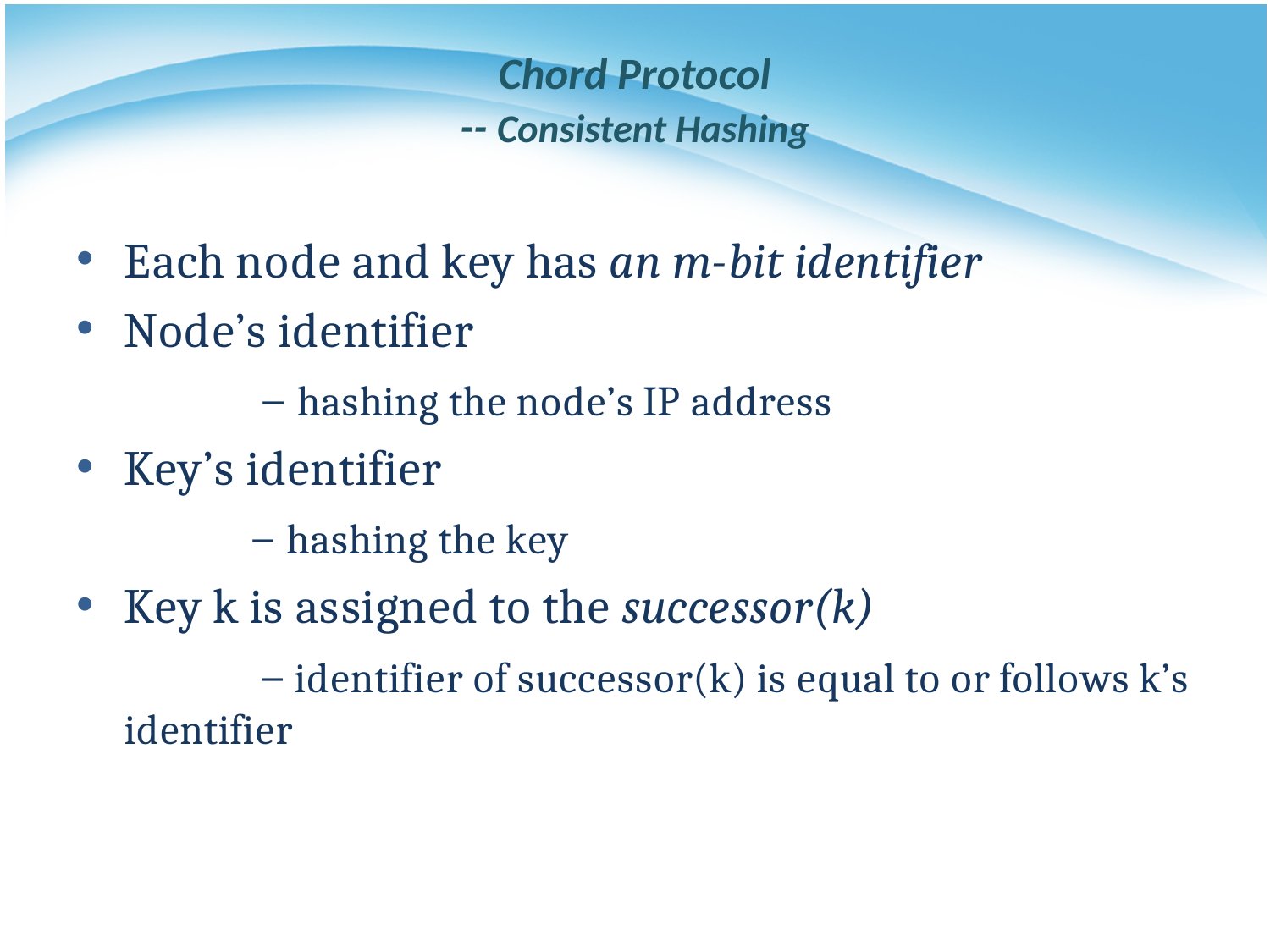

# Chord Protocol -- Consistent Hashing
Each node and key has an m-bit identifier
Node’s identifier
		 – hashing the node’s IP address
Key’s identifier
		– hashing the key
Key k is assigned to the successor(k)
		 – identifier of successor(k) is equal to or follows k’s identifier